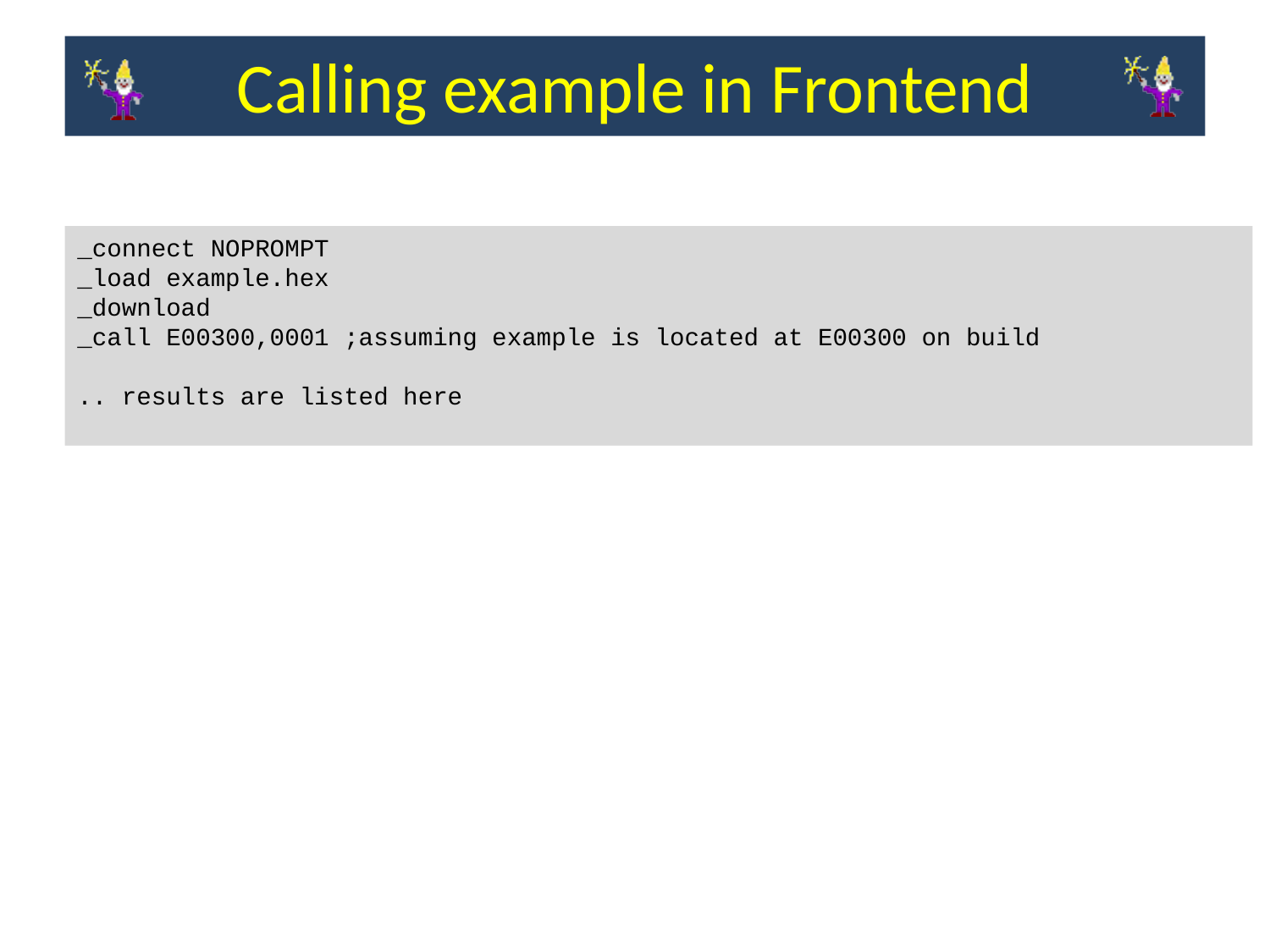

Calling example in Frontend
_connect NOPROMPT
_load example.hex
_download
_call E00300,0001 ;assuming example is located at E00300 on build

.. results are listed here